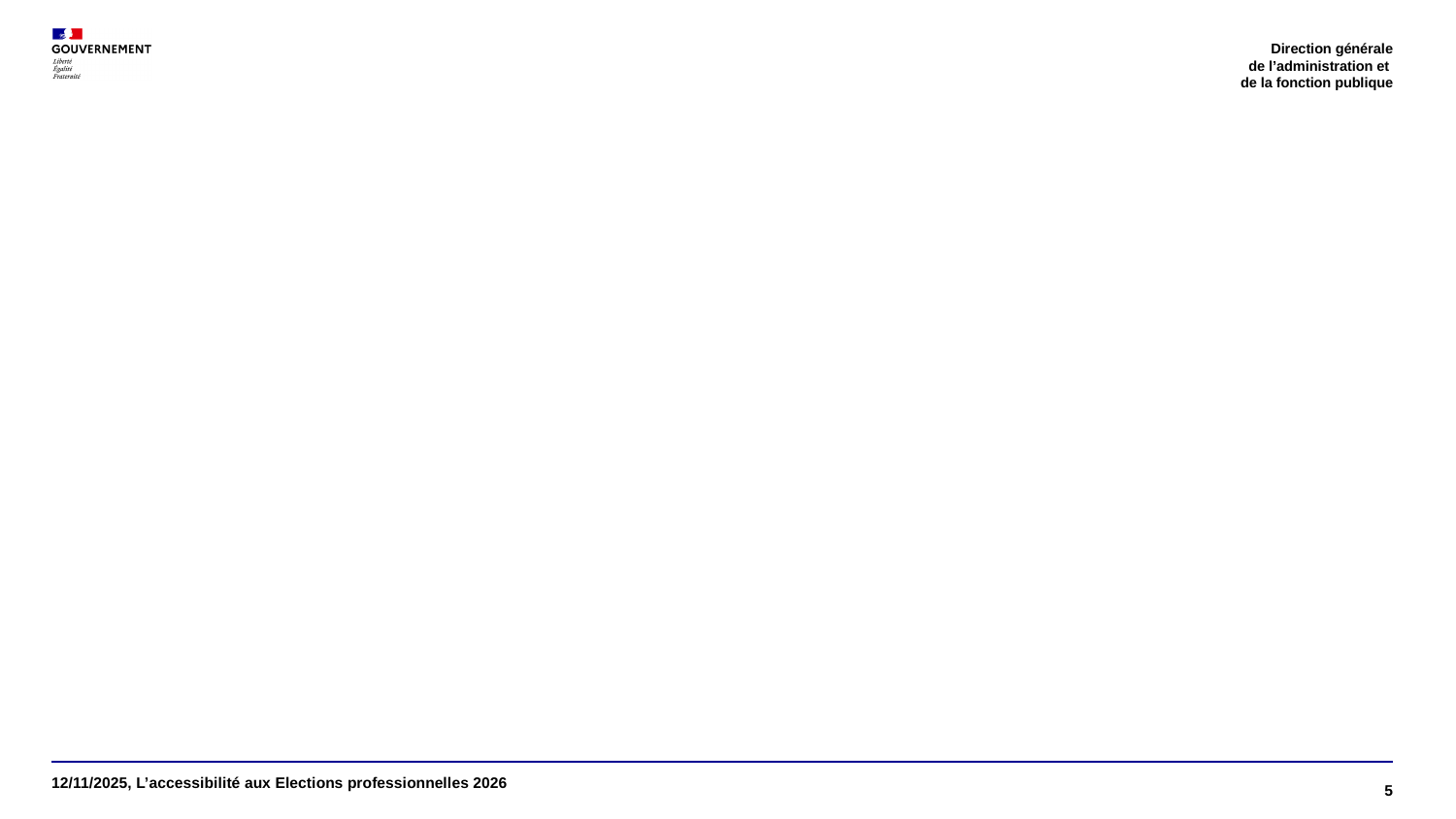

Direction générale
 de l’administration et
de la fonction publique
#
5
12/11/2025, L’accessibilité aux Elections professionnelles 2026